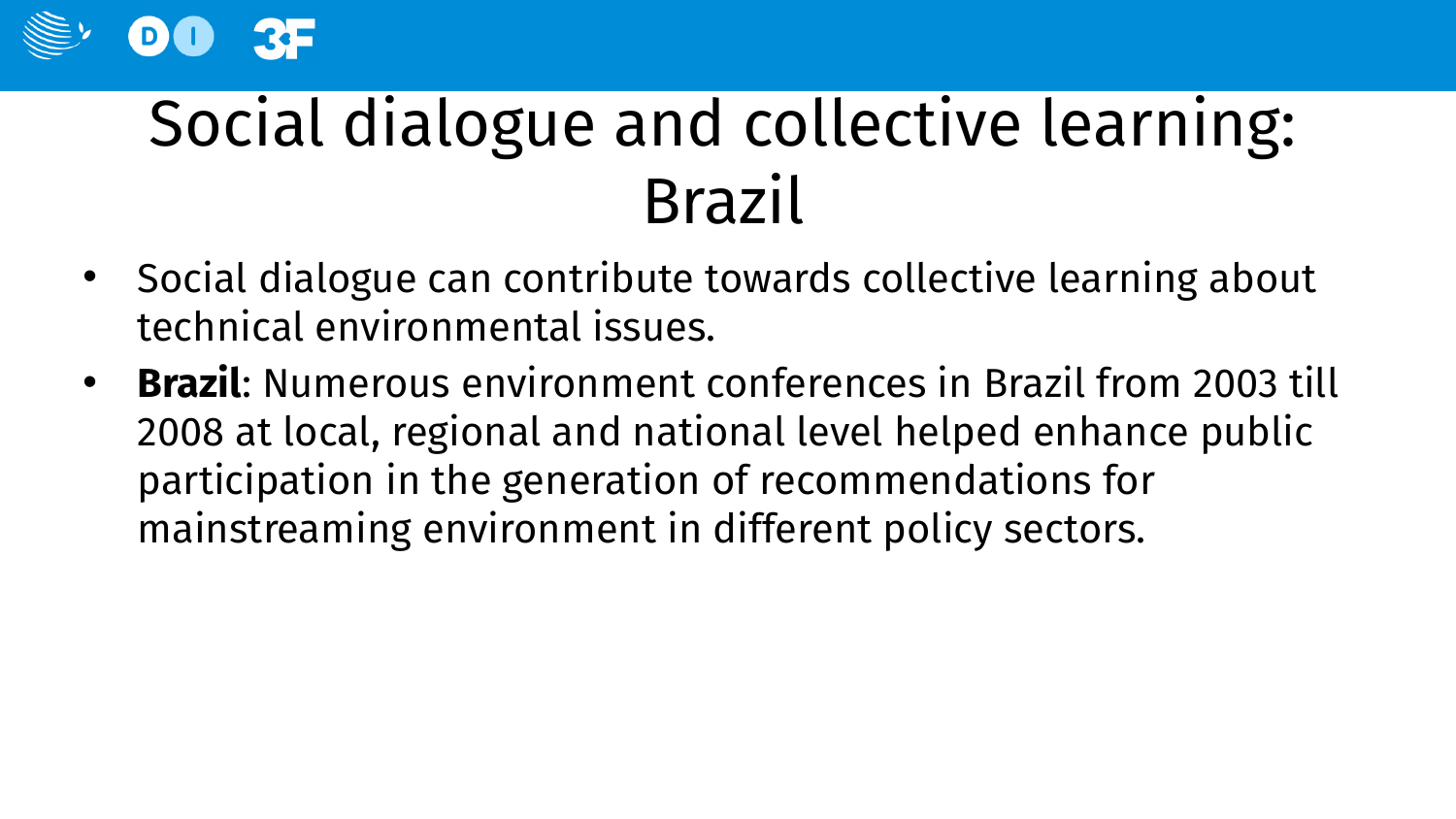

# Social dialogue and collective learning: Brazil
Social dialogue can contribute towards collective learning about technical environmental issues.
Brazil: Numerous environment conferences in Brazil from 2003 till 2008 at local, regional and national level helped enhance public participation in the generation of recommendations for mainstreaming environment in different policy sectors.